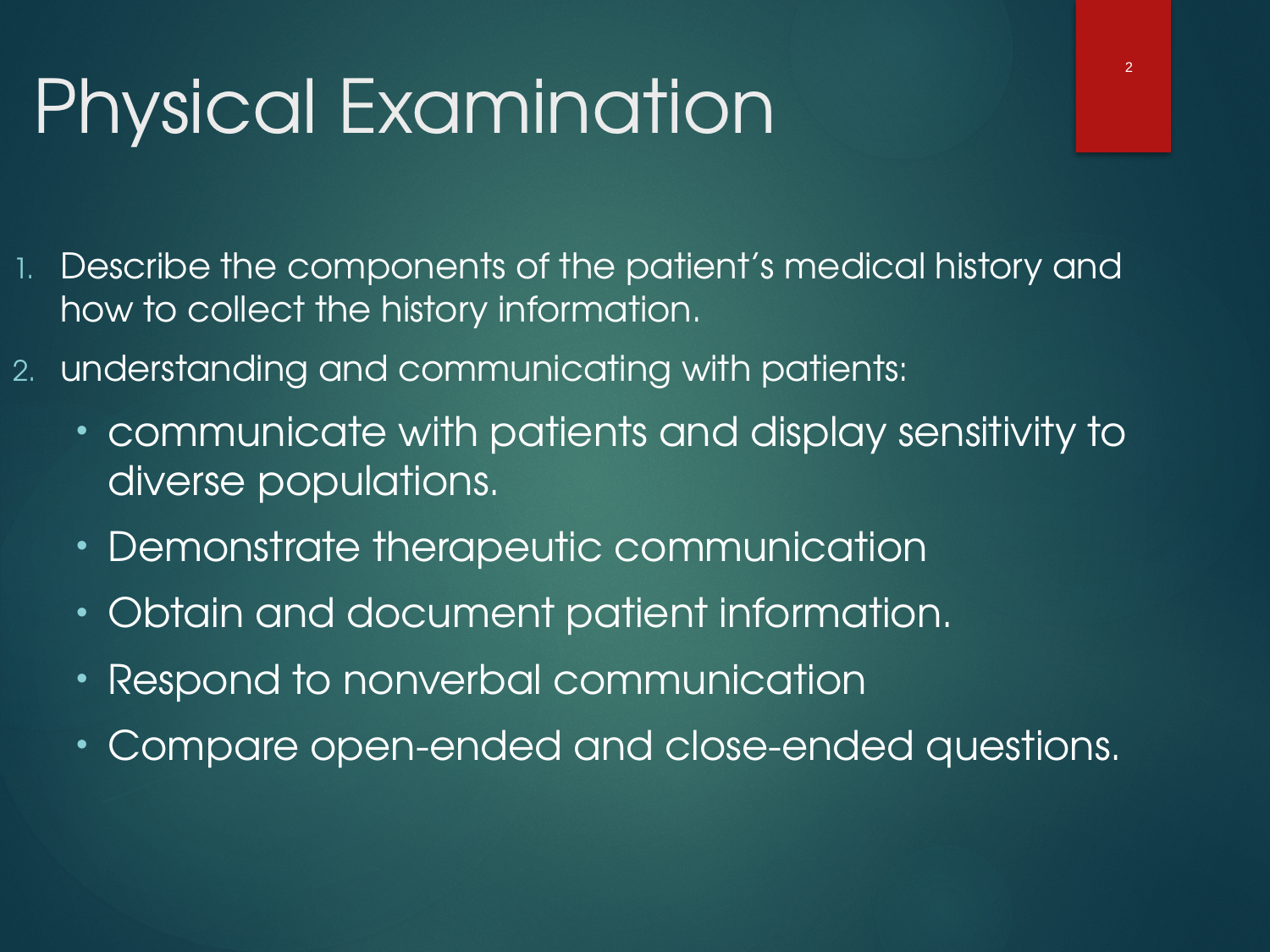

2

 Physical Examination
Describe the components of the patient’s medical history and how to collect the history information.
understanding and communicating with patients:
communicate with patients and display sensitivity to diverse populations.
Demonstrate therapeutic communication
Obtain and document patient information.
Respond to nonverbal communication
Compare open-ended and close-ended questions.